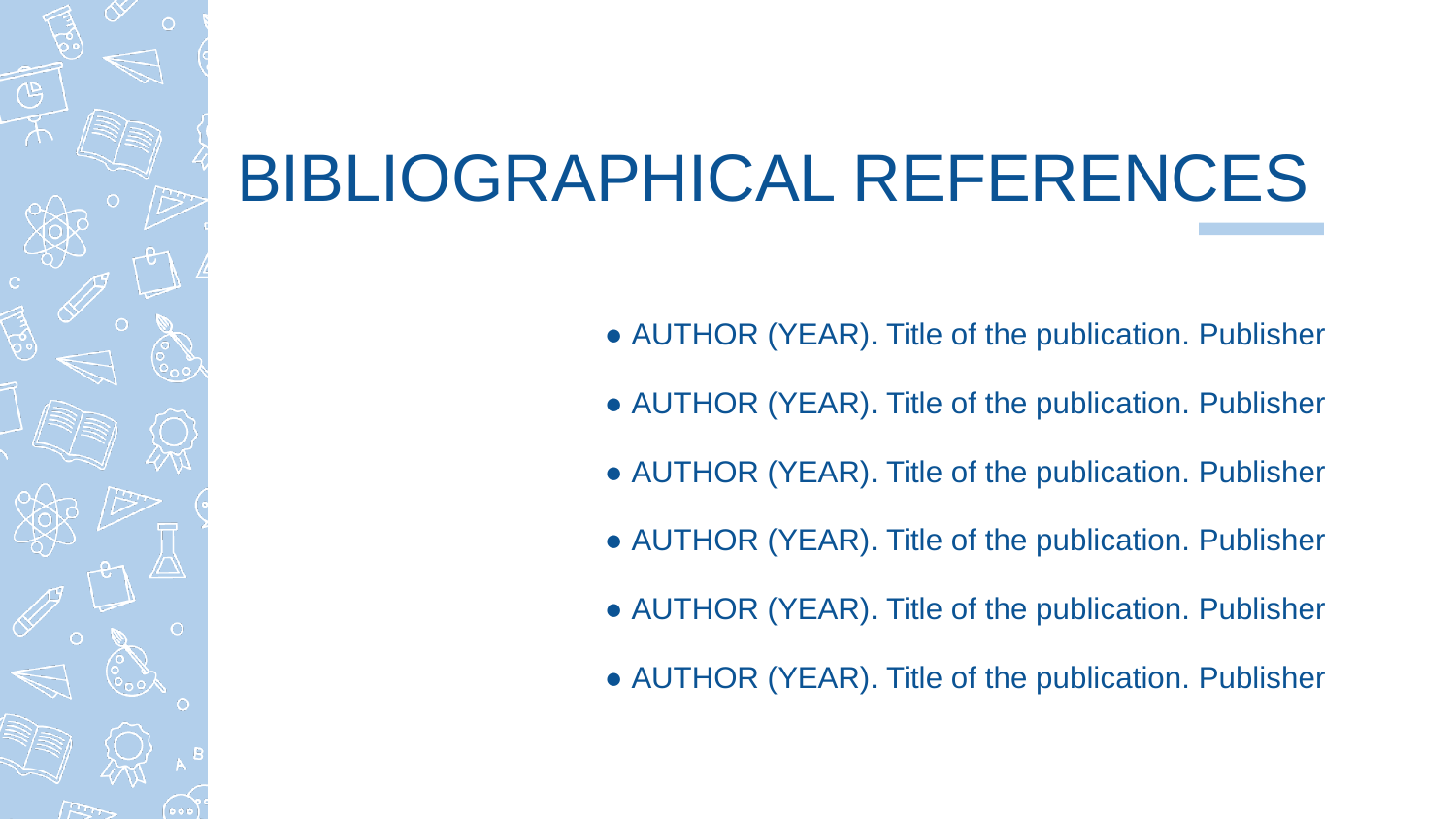

# BIBLIOGRAPHICAL REFERENCES
● AUTHOR (YEAR). Title of the publication. Publisher
● AUTHOR (YEAR). Title of the publication. Publisher
● AUTHOR (YEAR). Title of the publication. Publisher
● AUTHOR (YEAR). Title of the publication. Publisher
● AUTHOR (YEAR). Title of the publication. Publisher
● AUTHOR (YEAR). Title of the publication. Publisher